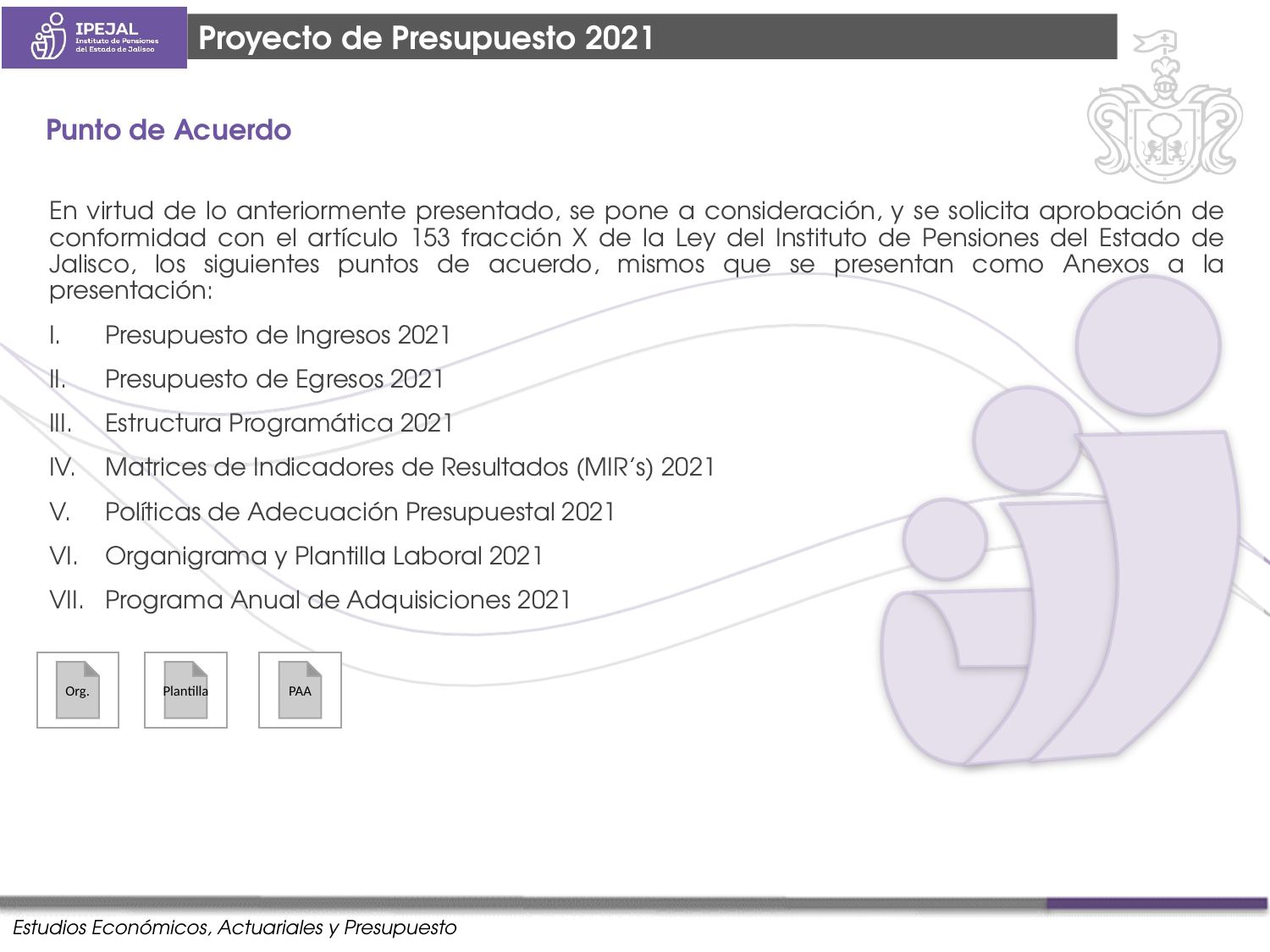

Proyecto de Presupuesto 2021
Punto de Acuerdo
En virtud de lo anteriormente presentado, se pone a consideración, y se solicita aprobación de conformidad con el artículo 153 fracción X de la Ley del Instituto de Pensiones del Estado de Jalisco, los siguientes puntos de acuerdo, mismos que se presentan como Anexos a la presentación:
Presupuesto de Ingresos 2021
Presupuesto de Egresos 2021
Estructura Programática 2021
Matrices de Indicadores de Resultados (MIR’s) 2021
Políticas de Adecuación Presupuestal 2021
Organigrama y Plantilla Laboral 2021
Programa Anual de Adquisiciones 2021
PAA
Org.
Plantilla